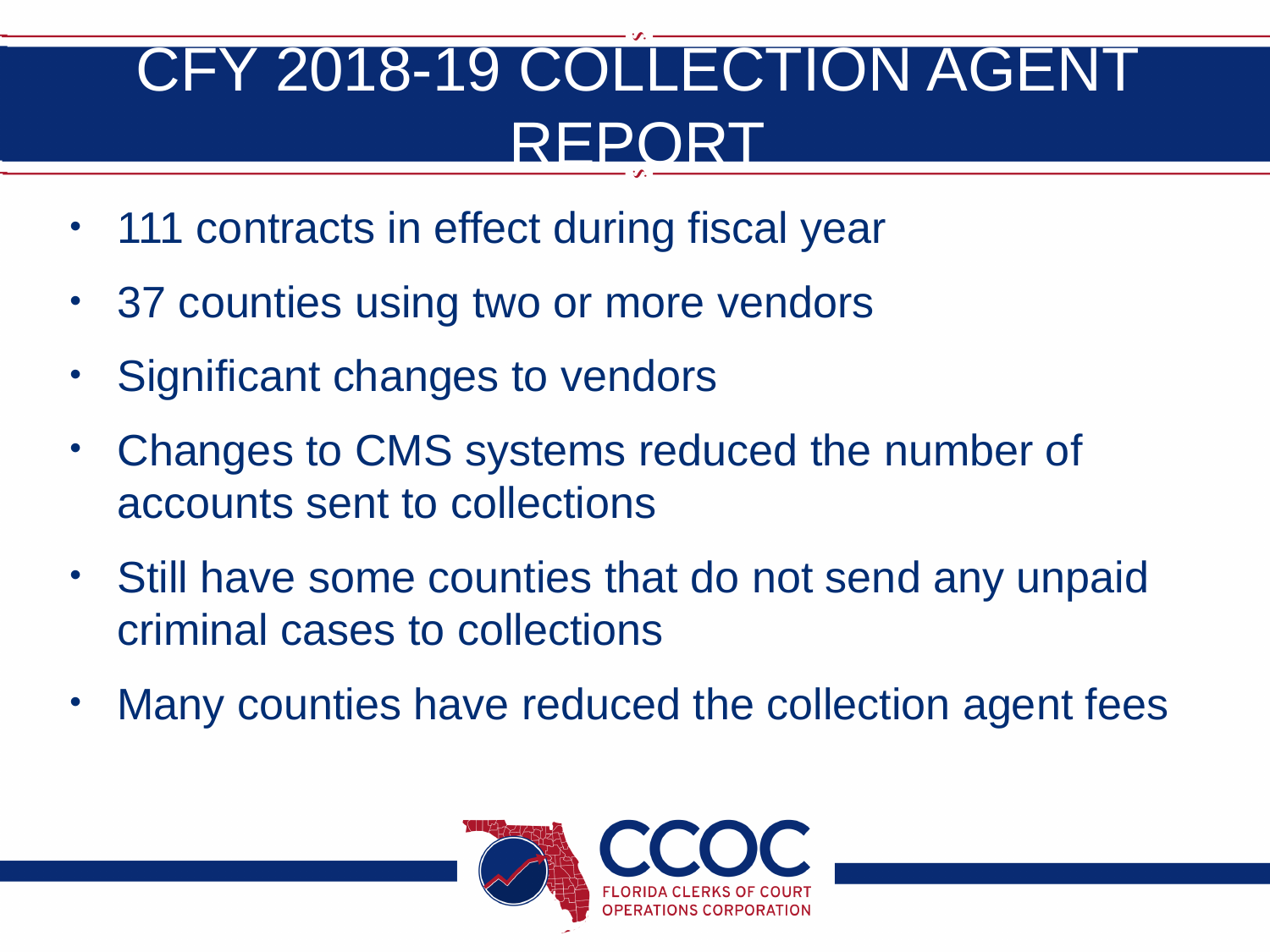

# CFY 2018-19 COLLECTION AGENT REPORT
111 contracts in effect during fiscal year
37 counties using two or more vendors
Significant changes to vendors
Changes to CMS systems reduced the number of accounts sent to collections
Still have some counties that do not send any unpaid criminal cases to collections
Many counties have reduced the collection agent fees